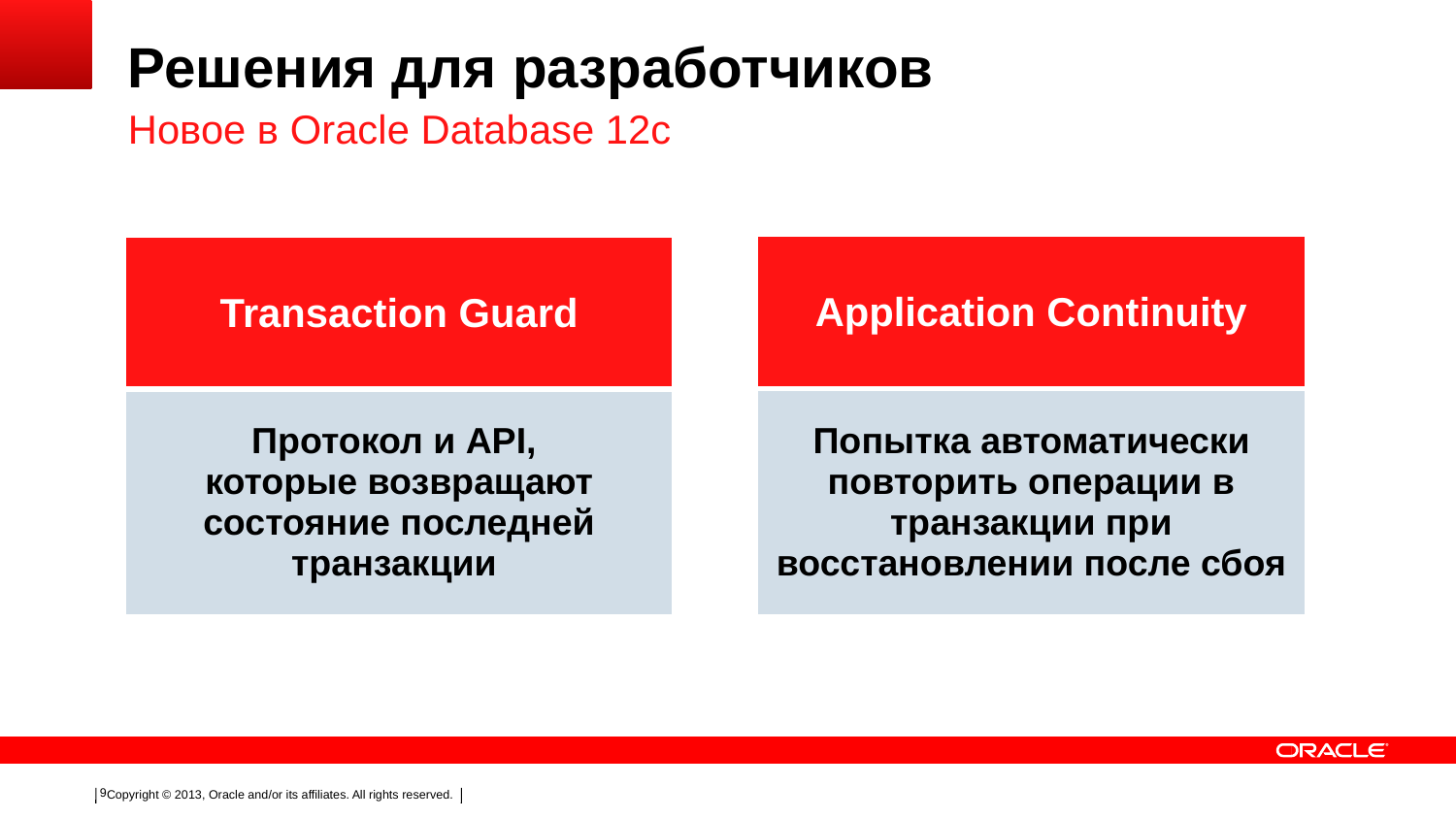

# Решения для разработчиков
Новое в Oracle Database 12c
| Application Continuity |
| --- |
| Попытка автоматически повторить операции в транзакции при восстановлении после сбоя |
| Transaction Guard |
| --- |
| Протокол и API, которые возвращают состояние последней транзакции |